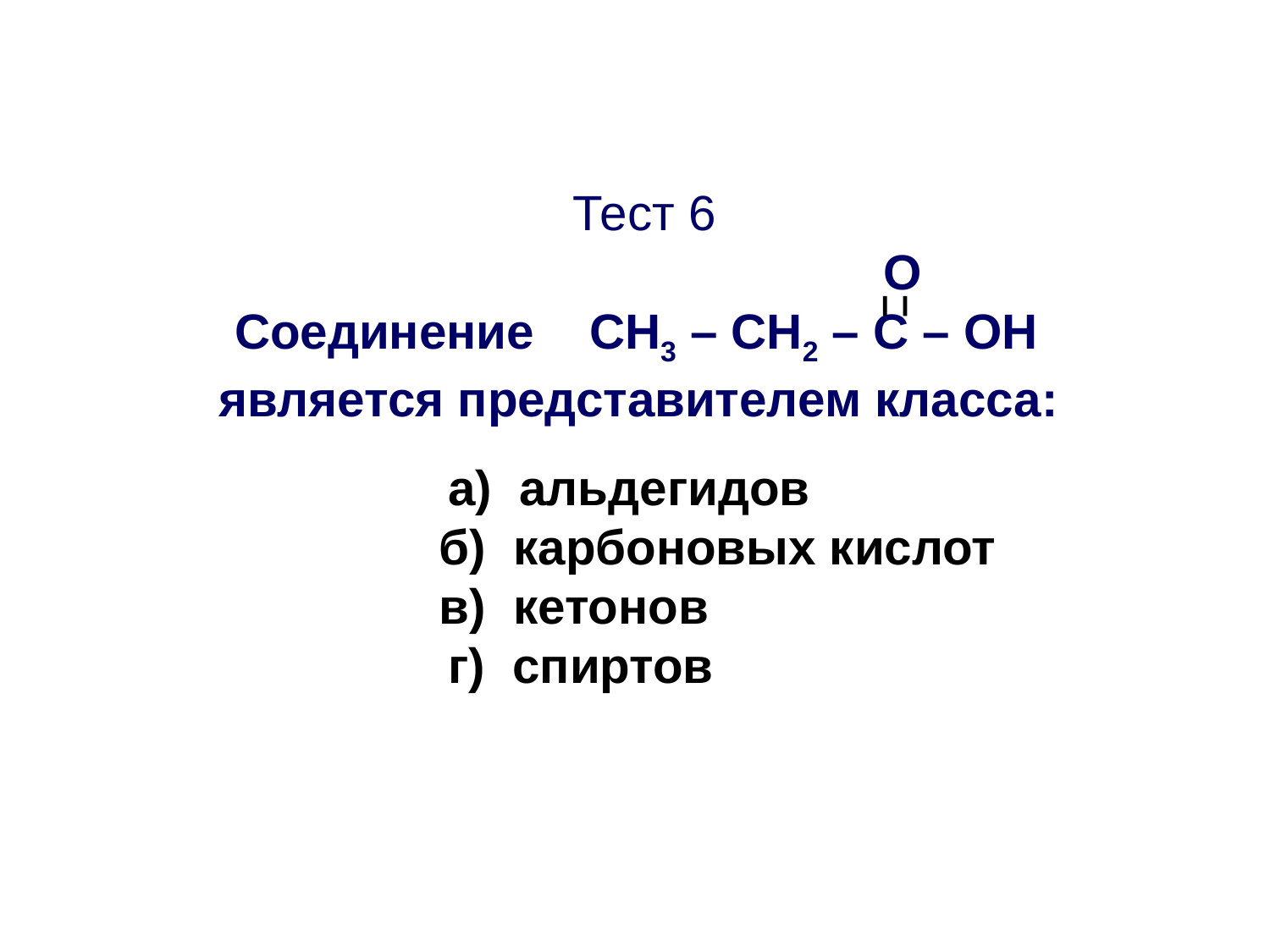

Тест 6
                                                                                                  О
                         Соединение    CН3 – СН2 – С – ОН
               является представителем класса:
                                                 а)  альдегидов
                               б)  карбоновых кислот
                               в)  кетонов
                                                 г)  спиртов